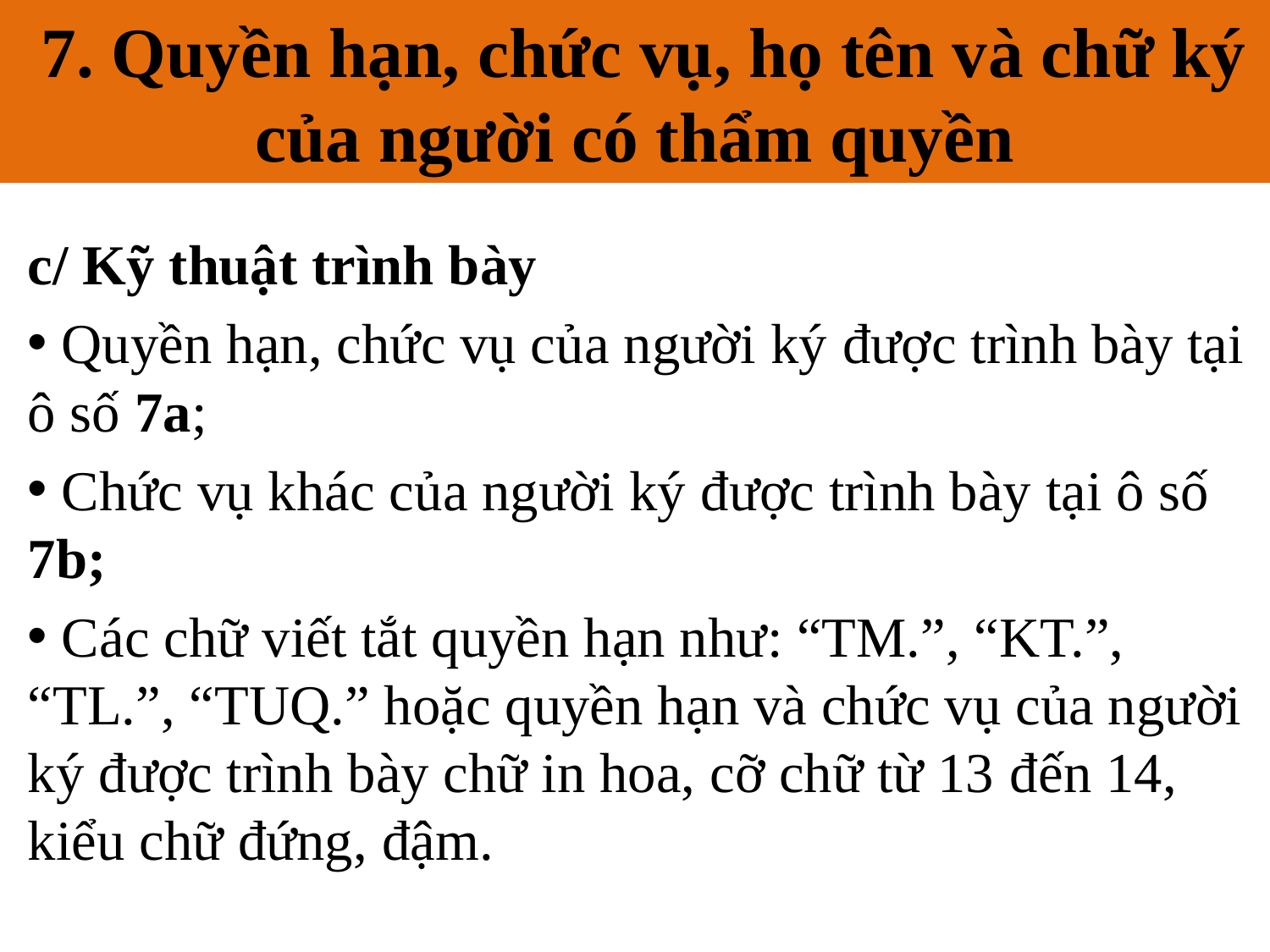

7. Quyền hạn, chức vụ, họ tên và chữ ký của người có thẩm quyền
# 7. Quyền hạn, chức vụ, họ tên và chữ ký của người có thẩm quyền
c/ Kỹ thuật trình bày
 Quyền hạn, chức vụ của người ký được trình bày tại ô số 7a;
 Chức vụ khác của người ký được trình bày tại ô số 7b;
 Các chữ viết tắt quyền hạn như: “TM.”, “KT.”, “TL.”, “TUQ.” hoặc quyền hạn và chức vụ của người ký được trình bày chữ in hoa, cỡ chữ từ 13 đến 14, kiểu chữ đứng, đậm.